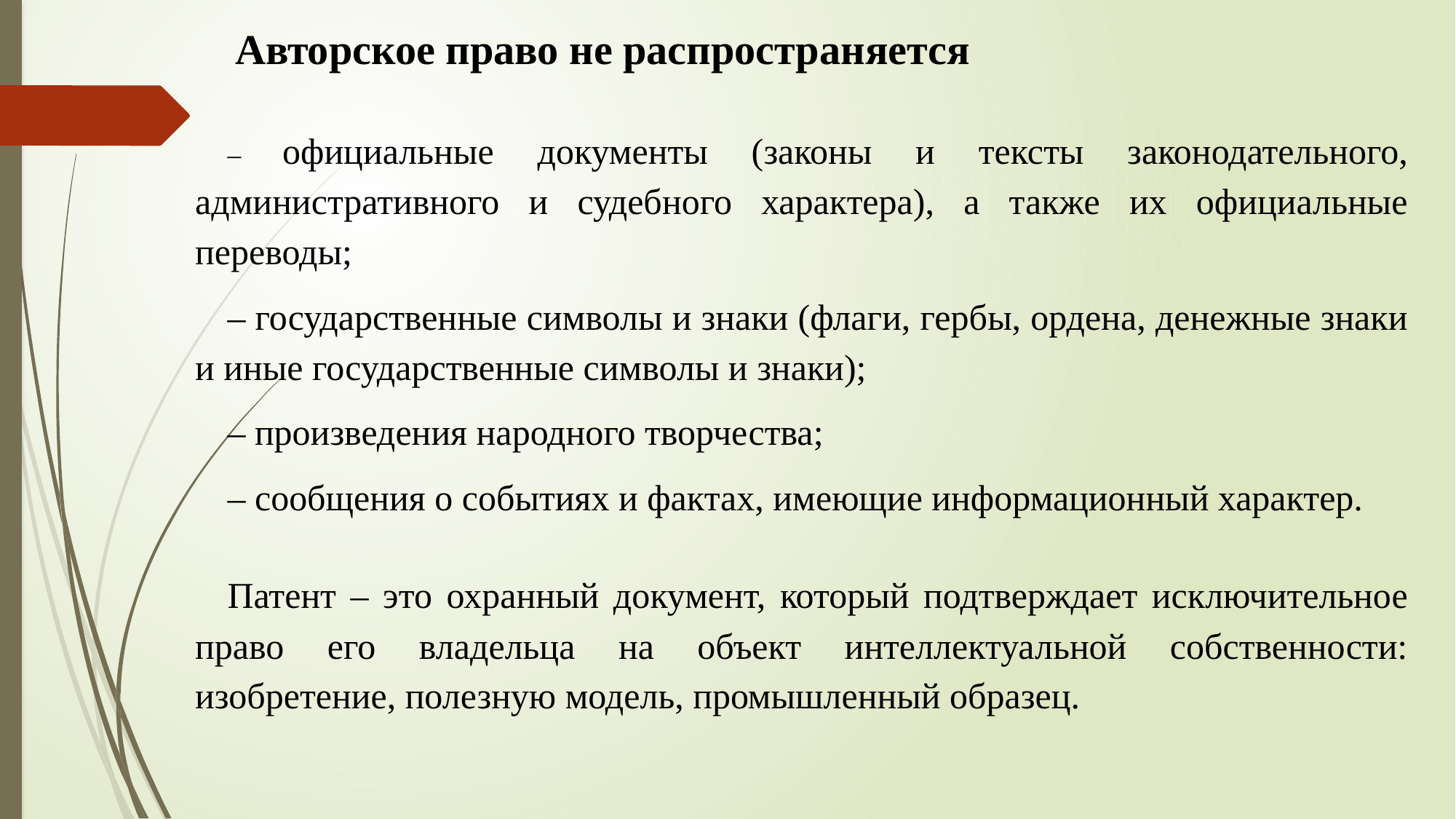

Авторское право не распространяется
– официальные документы (законы и тексты законодательного, административного и судебного характера), а также их официальные переводы;
– государственные символы и знаки (флаги, гербы, ордена, денежные знаки и иные государственные символы и знаки);
– произведения народного творчества;
– сообщения о событиях и фактах, имеющие информационный характер.
Патент – это охранный документ, который подтверждает исключительное право его владельца на объект интеллектуальной собственности: изобретение, полезную модель, промышленный образец.